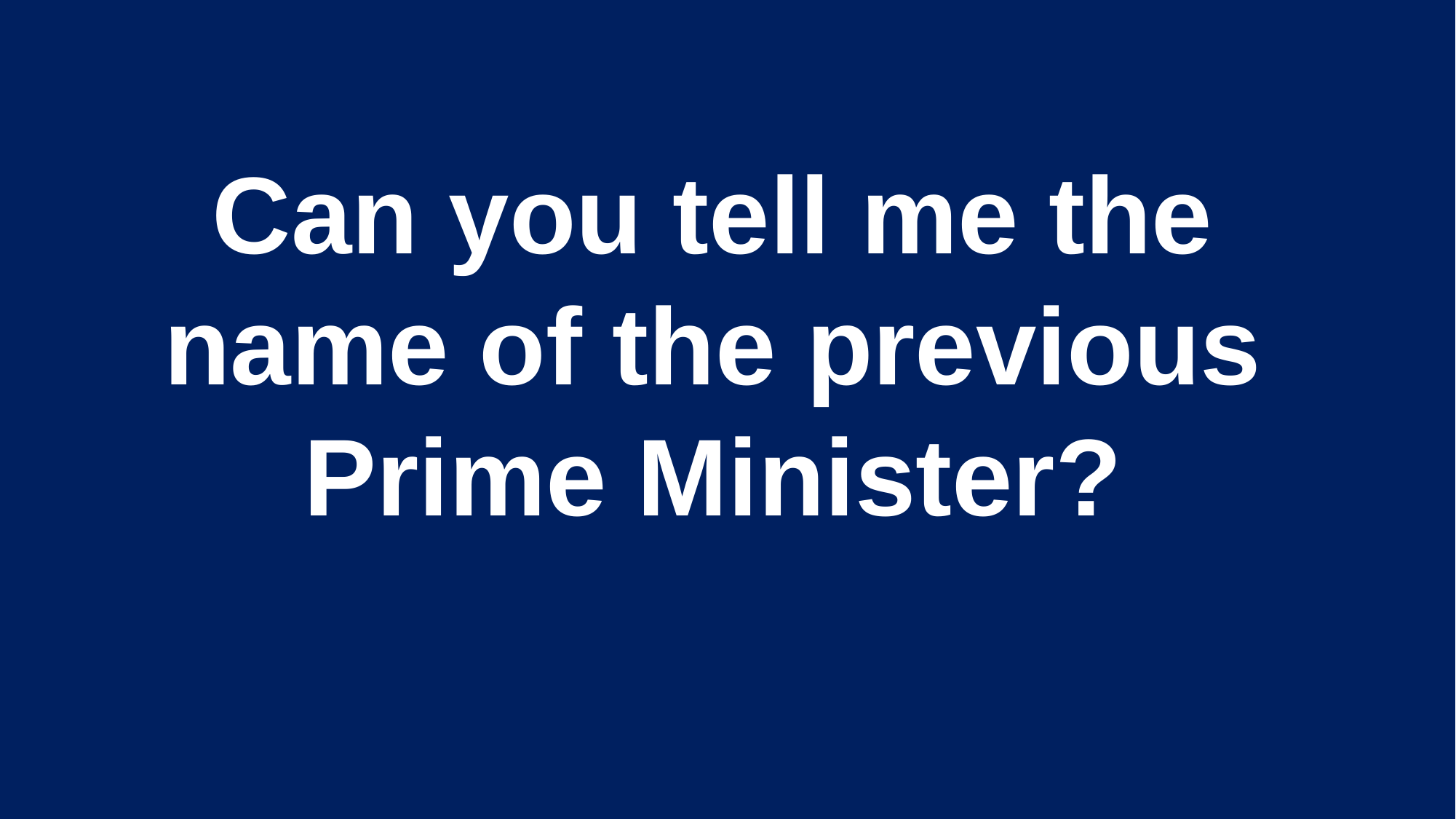

Can you tell me the name of the previous Prime Minister?